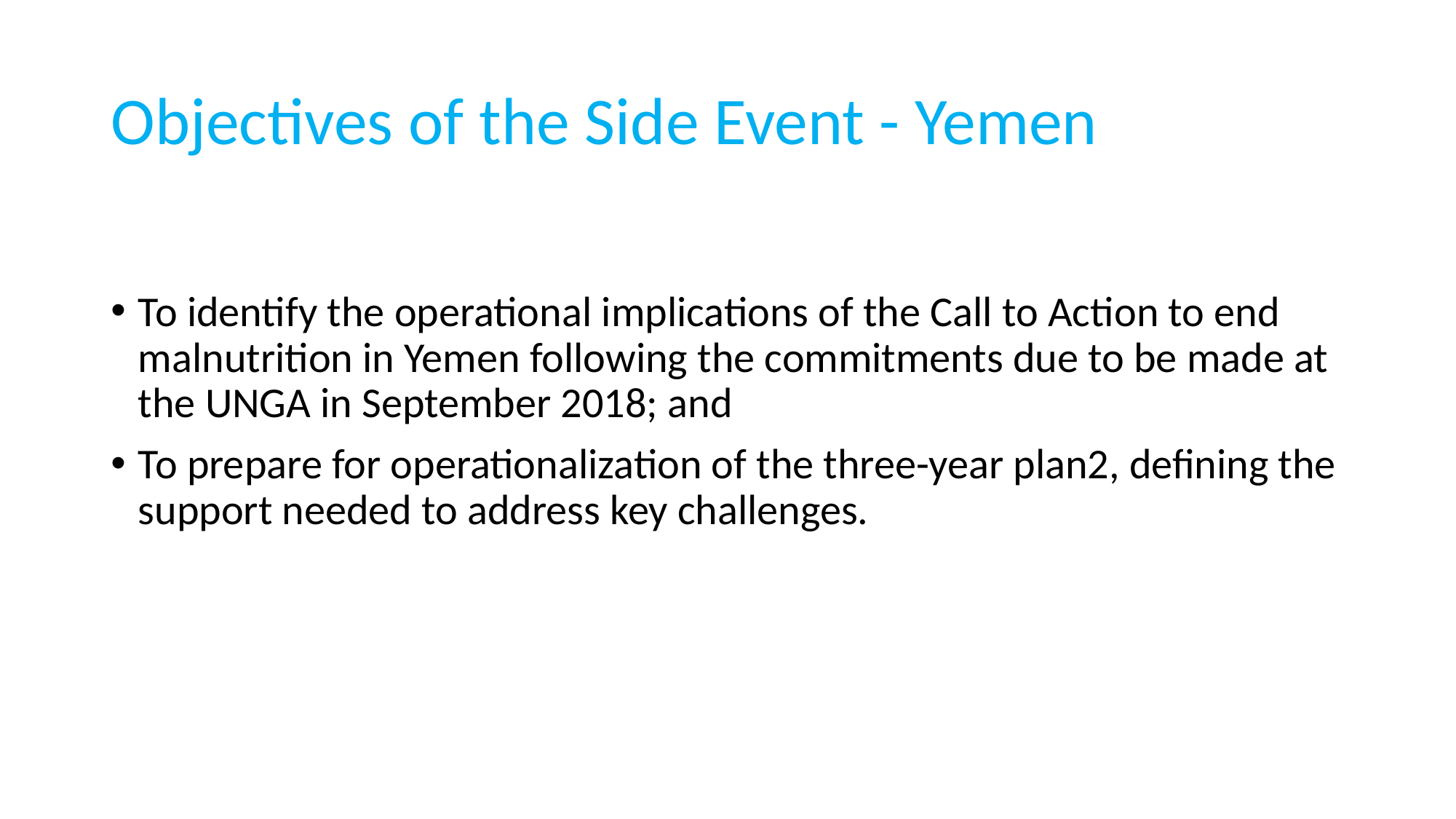

# Objectives of the Side Event - Yemen

To identify the operational implications of the Call to Action to end malnutrition in Yemen following the commitments due to be made at the UNGA in September 2018; and
To prepare for operationalization of the three-year plan2, defining the support needed to address key challenges.